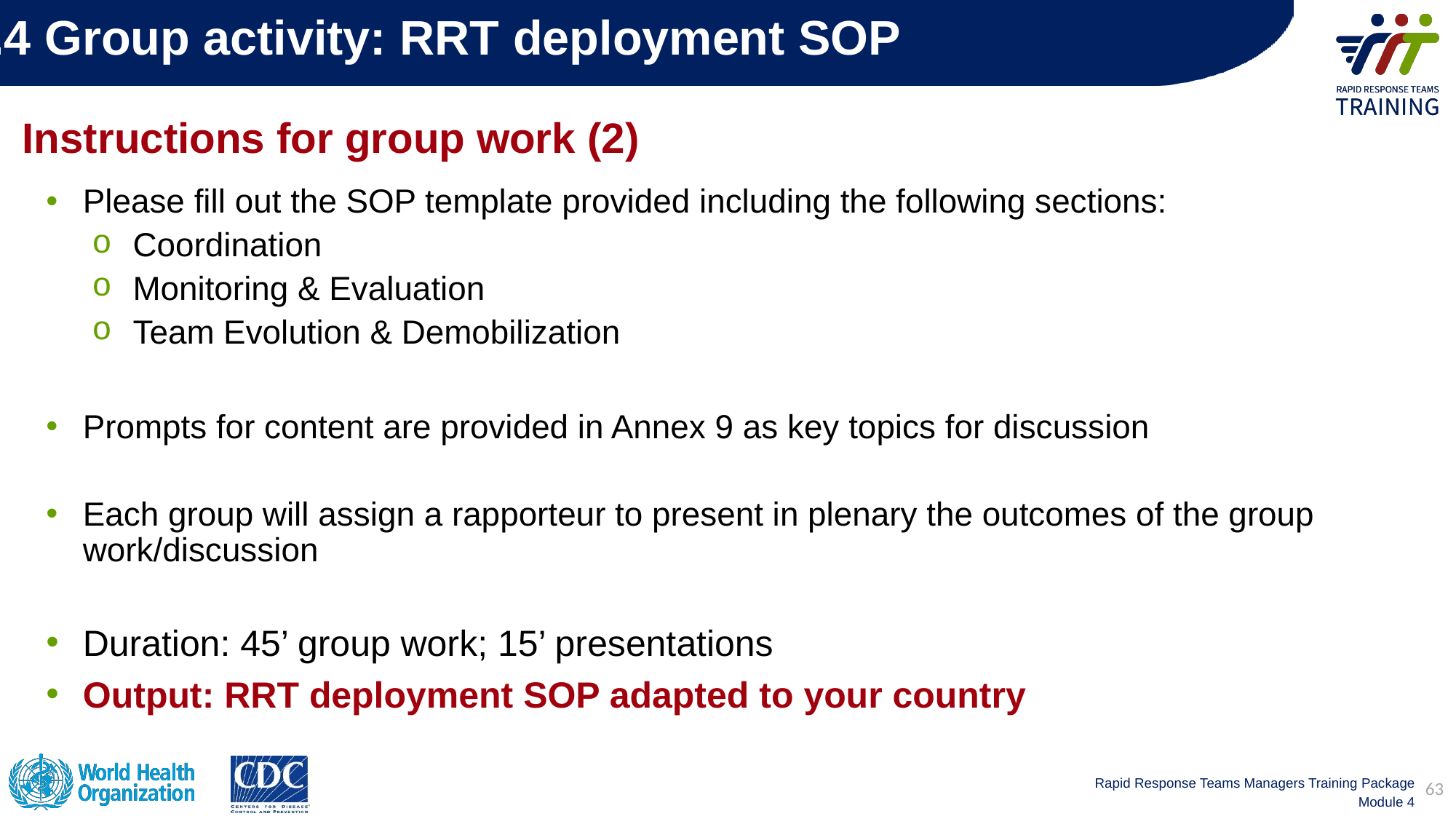

4.4 Group activity: RRT deployment SOP
Instructions for group work (2)
Please fill out the SOP template provided including the following sections:
Coordination
Monitoring & Evaluation
Team Evolution & Demobilization

Prompts for content are provided in Annex 9 as key topics for discussion

Each group will assign a rapporteur to present in plenary the outcomes of the group work/discussion

Duration: 45’ group work; 15’ presentations
Output: RRT deployment SOP adapted to your country

63